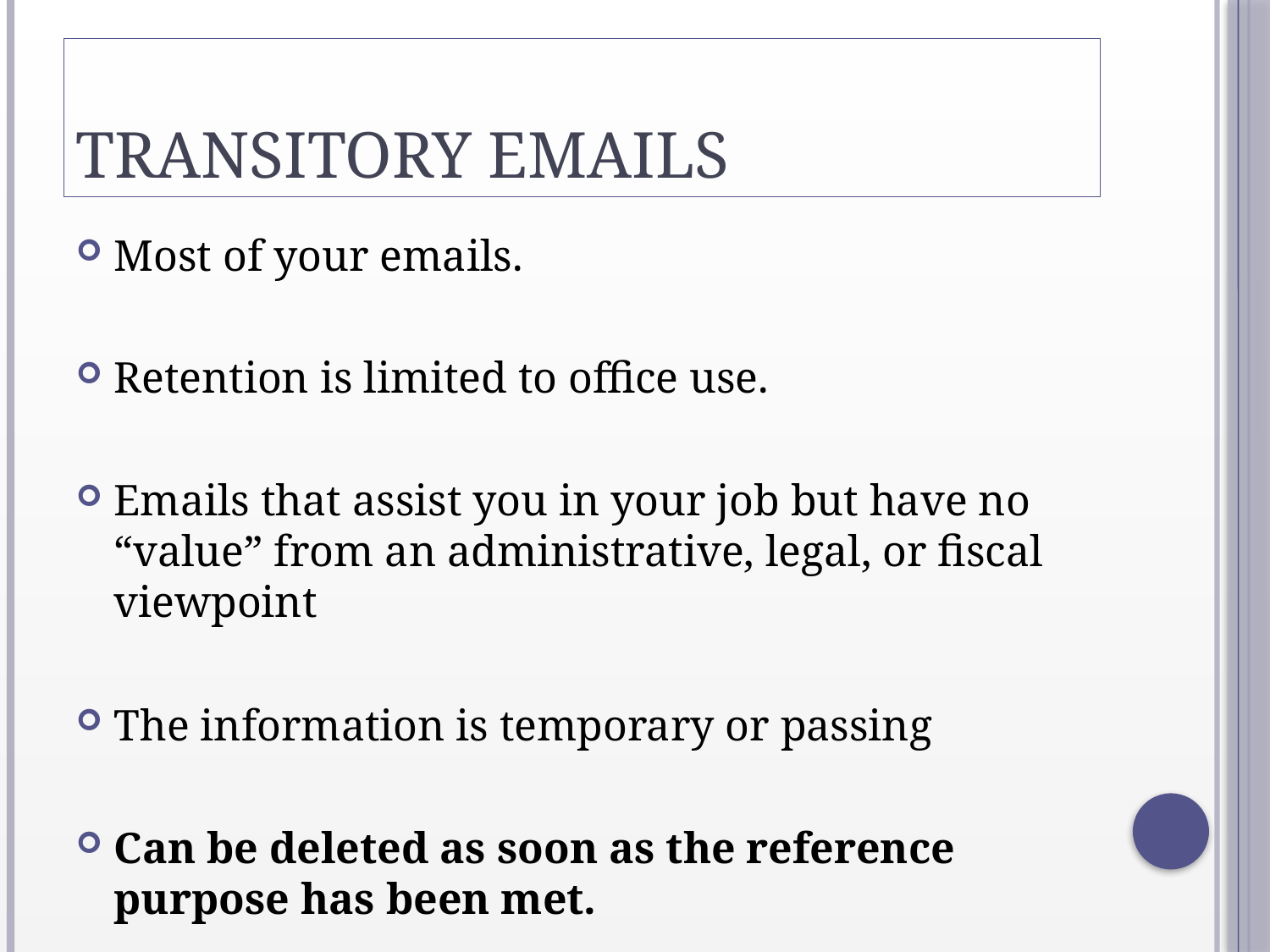

# TRANSITORY EMAILS
Most of your emails.

Retention is limited to office use.

Emails that assist you in your job but have no “value” from an administrative, legal, or fiscal viewpoint

The information is temporary or passing

Can be deleted as soon as the reference purpose has been met.